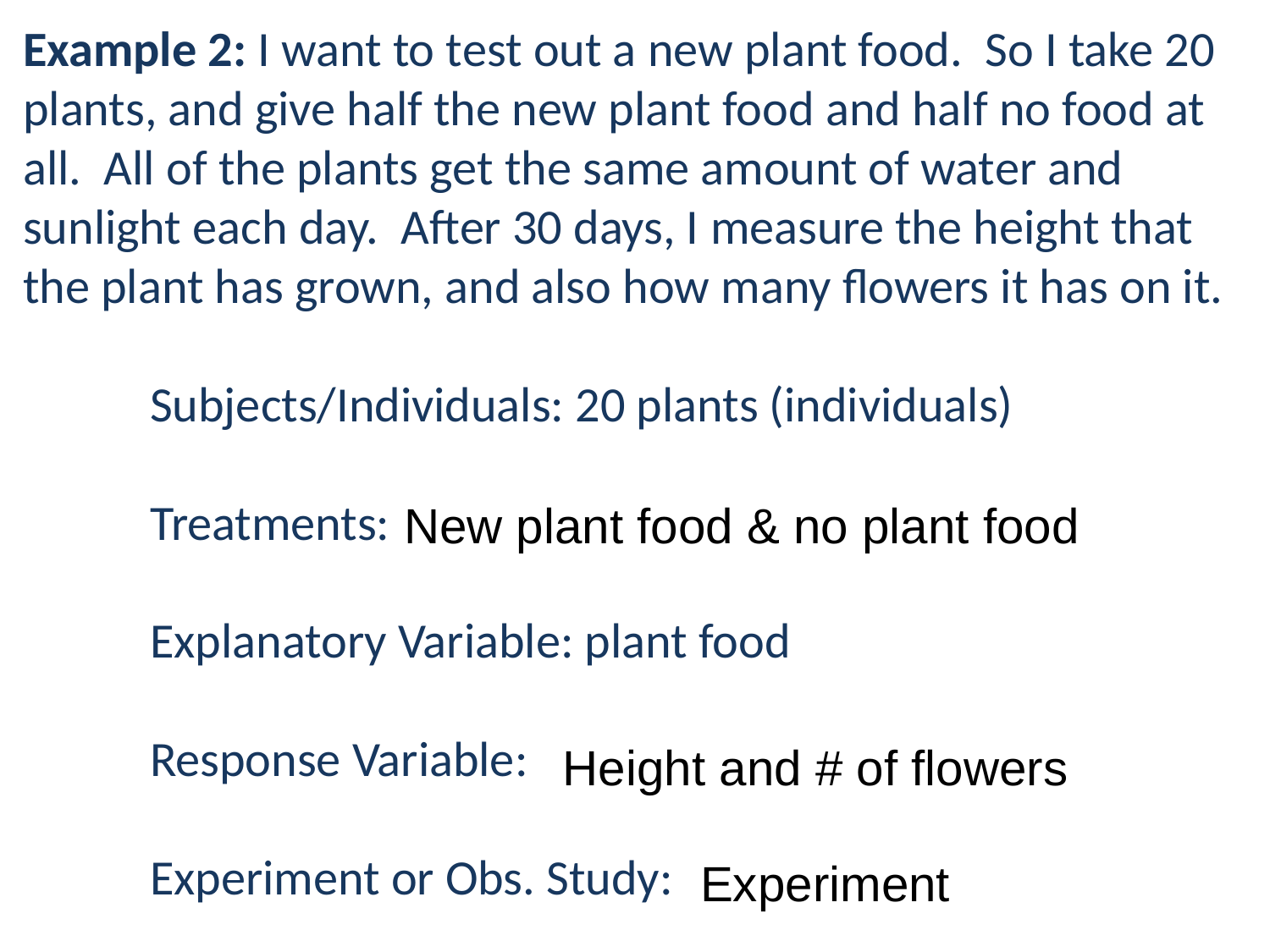

Example 2: I want to test out a new plant food.  So I take 20 plants, and give half the new plant food and half no food at all.  All of the plants get the same amount of water and sunlight each day.  After 30 days, I measure the height that the plant has grown, and also how many flowers it has on it.

	Subjects/Individuals: 20 plants (individuals)

	Treatments:

	Explanatory Variable: plant food

	Response Variable:

	Experiment or Obs. Study:

New plant food & no plant food
Height and # of flowers
Experiment